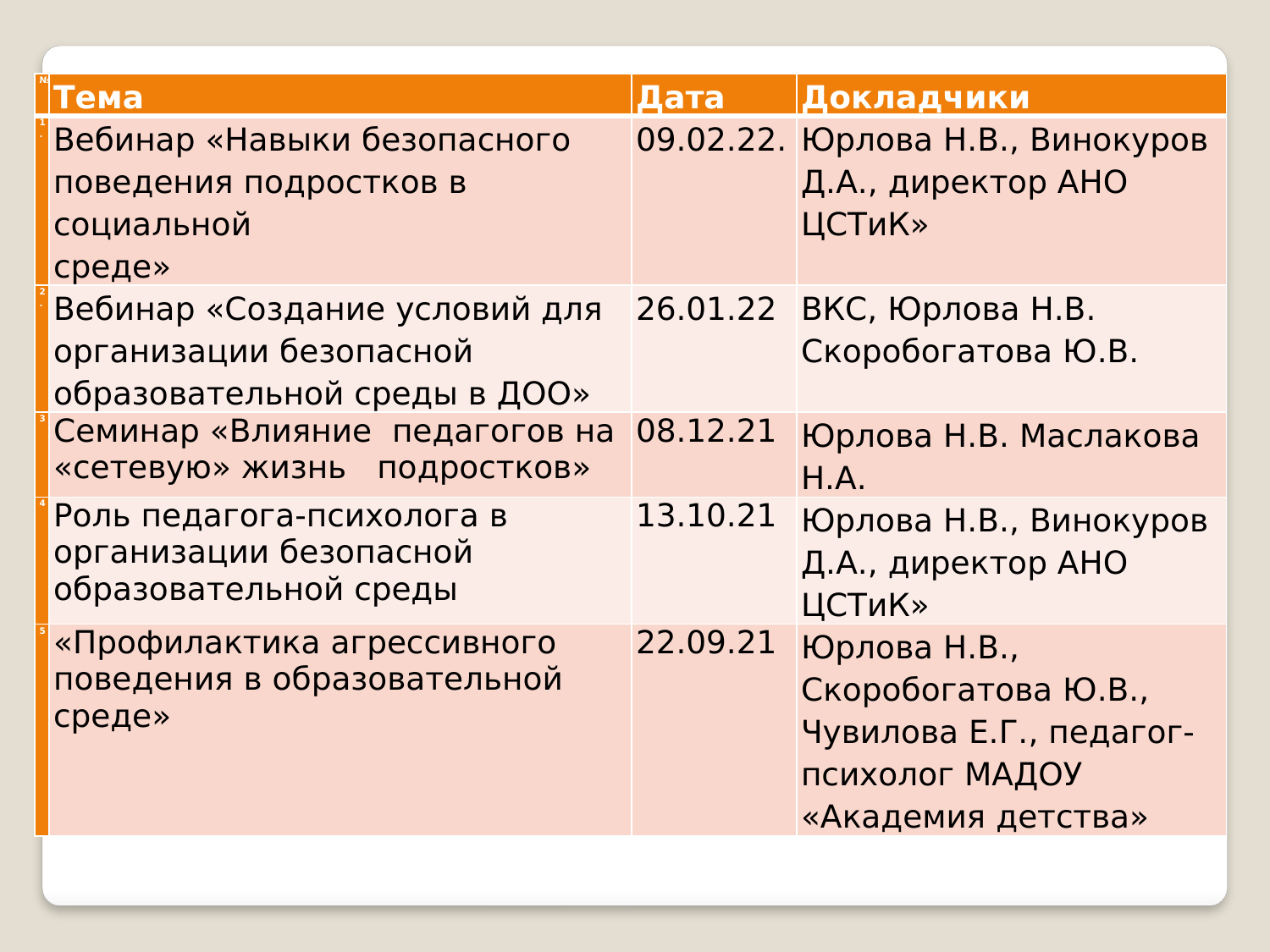

| № | Тема | Дата | Докладчики |
| --- | --- | --- | --- |
| 1. | Вебинар «Навыки безопасного поведения подростков в социальной среде» | 09.02.22. | Юрлова Н.В., Винокуров Д.А., директор АНО ЦСТиК» |
| 2. | Вебинар «Создание условий для организации безопасной образовательной среды в ДОО» | 26.01.22 | ВКС, Юрлова Н.В. Скоробогатова Ю.В. |
| 3 | Семинар «Влияние педагогов на «сетевую» жизнь подростков» | 08.12.21 | Юрлова Н.В. Маслакова Н.А. |
| 4 | Роль педагога-психолога в организации безопасной образовательной среды | 13.10.21 | Юрлова Н.В., Винокуров Д.А., директор АНО ЦСТиК» |
| 5 | «Профилактика агрессивного поведения в образовательной среде» | 22.09.21 | Юрлова Н.В., Скоробогатова Ю.В., Чувилова Е.Г., педагог-психолог МАДОУ «Академия детства» |